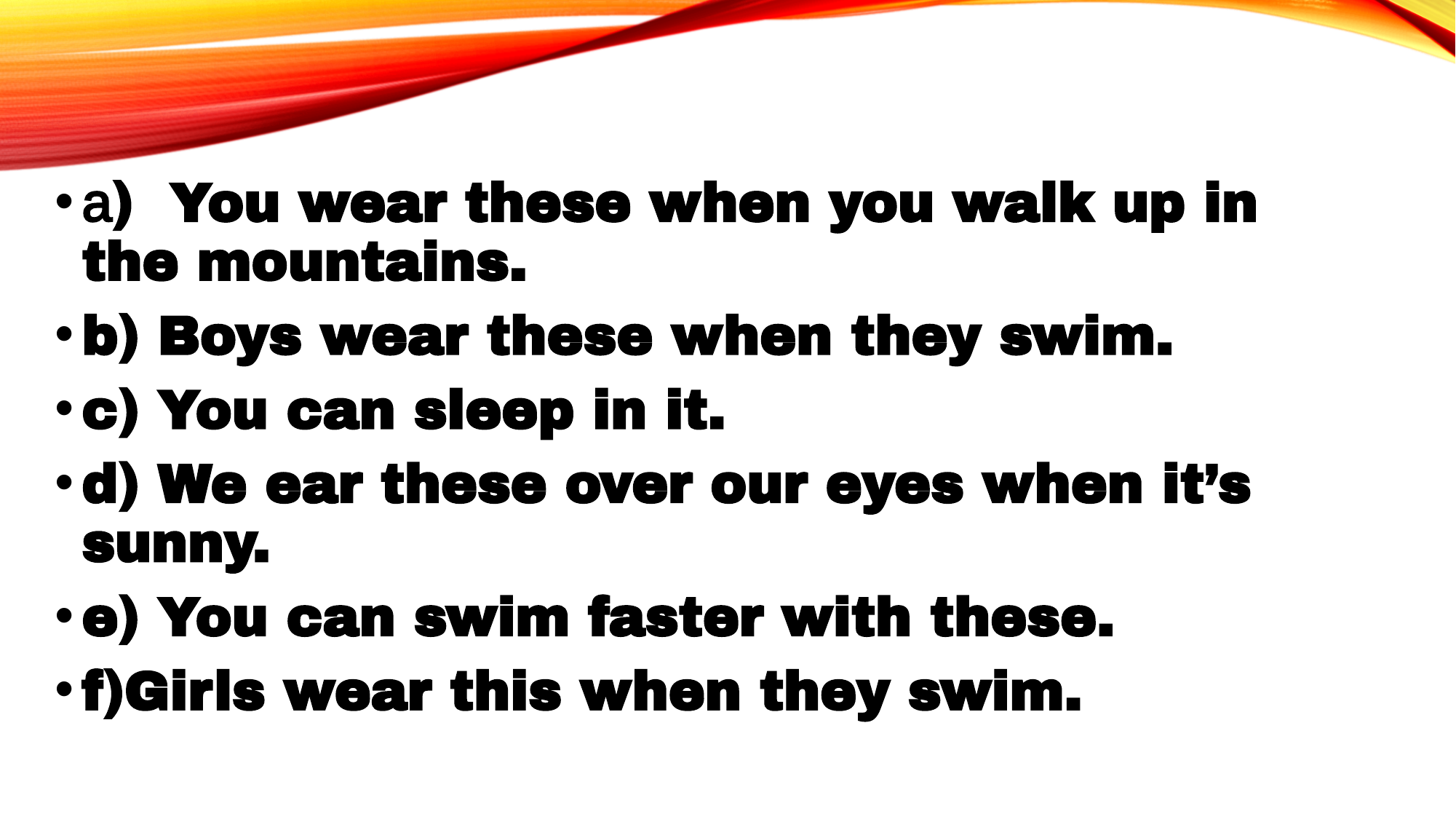

#
а)  You wear these when you walk up in the mountains.
b) Boys wear these when they swim.
c) You can sleep in it.
d) We ear these over our eyes when it’s sunny.
e) You can swim faster with these.
f)Girls wear this when they swim.